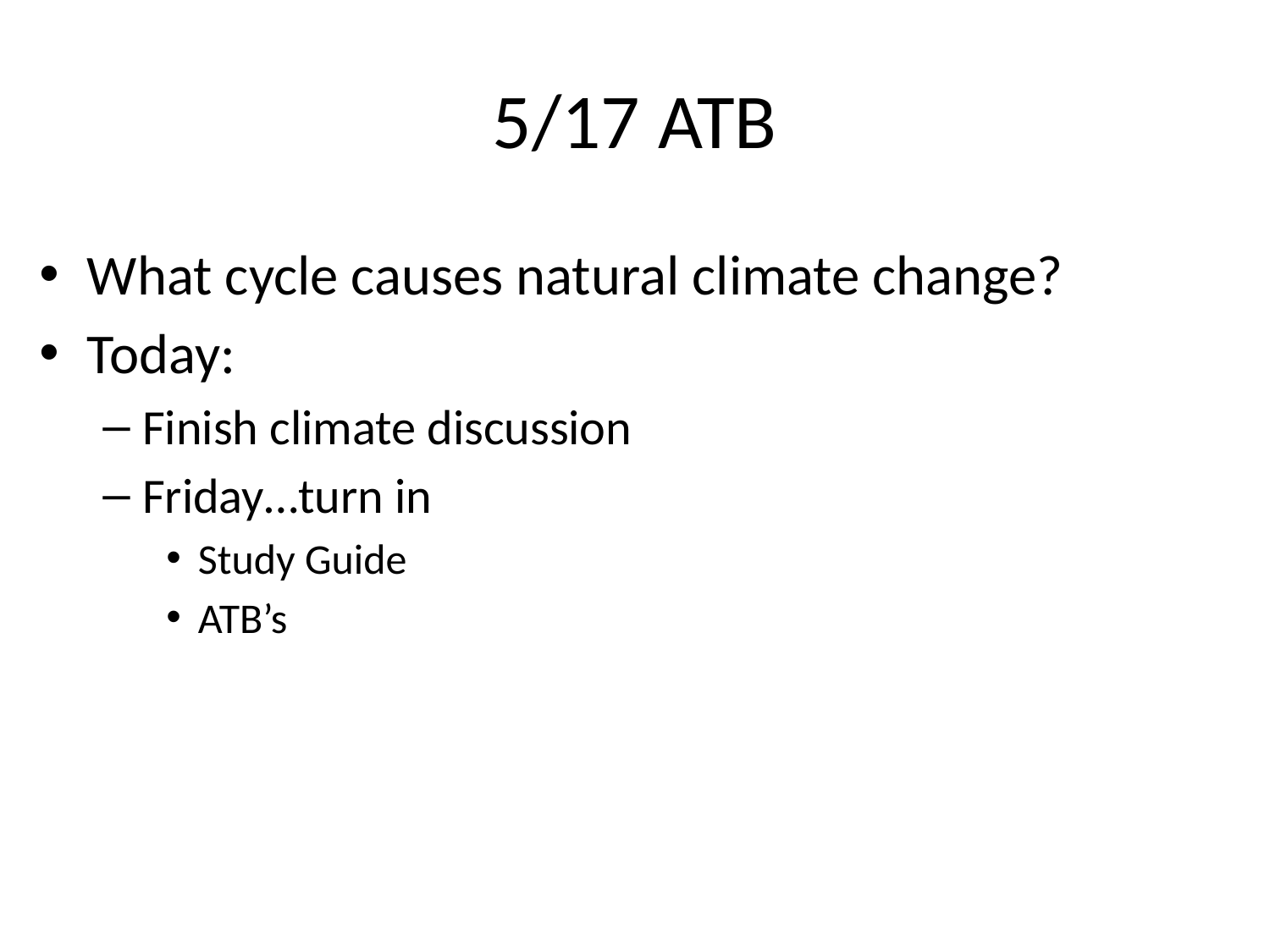

# 5/17 ATB
What cycle causes natural climate change?
Today:
Finish climate discussion
Friday…turn in
Study Guide
ATB’s